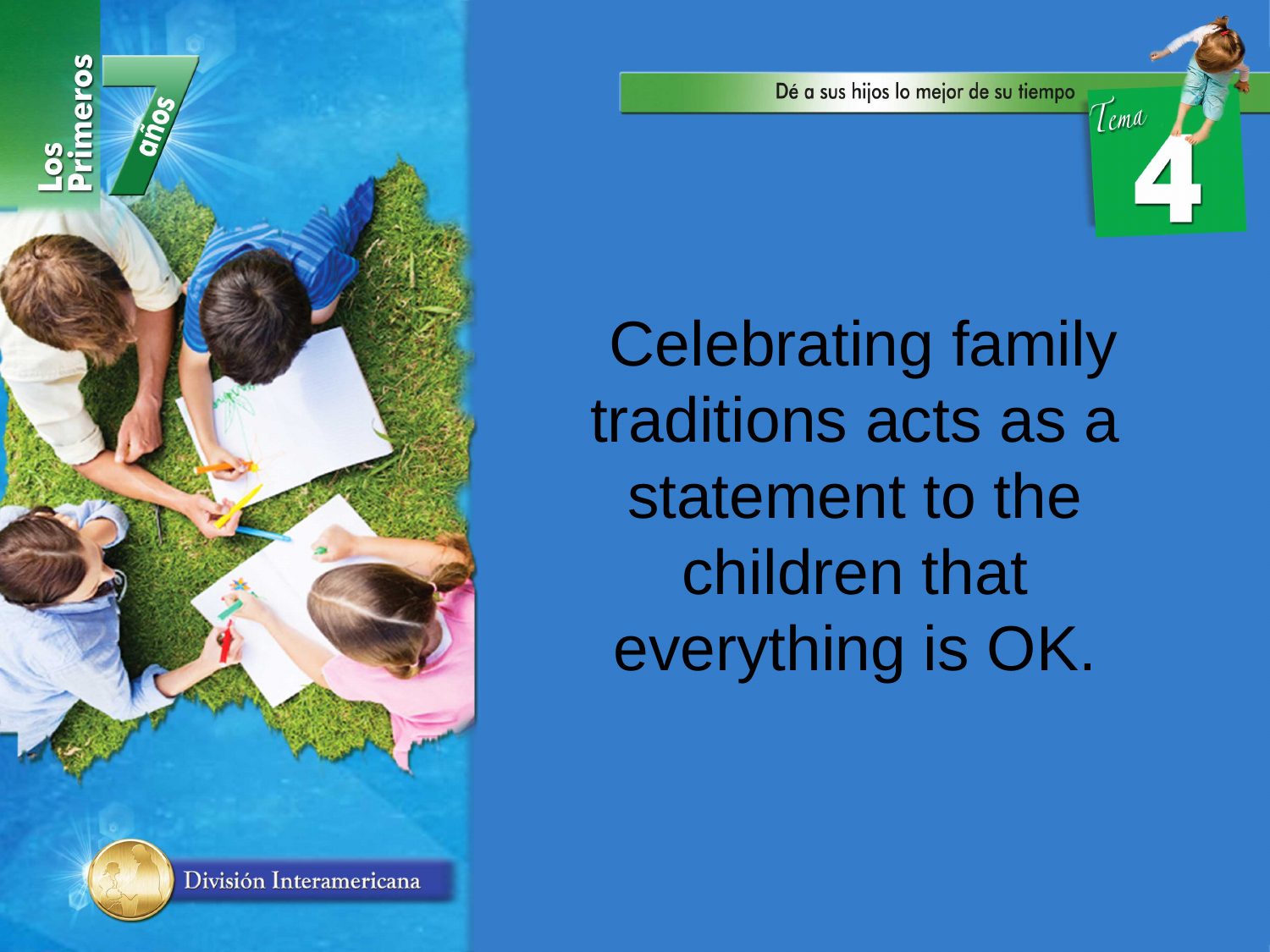

Celebrating family traditions acts as a statement to the children that everything is OK.